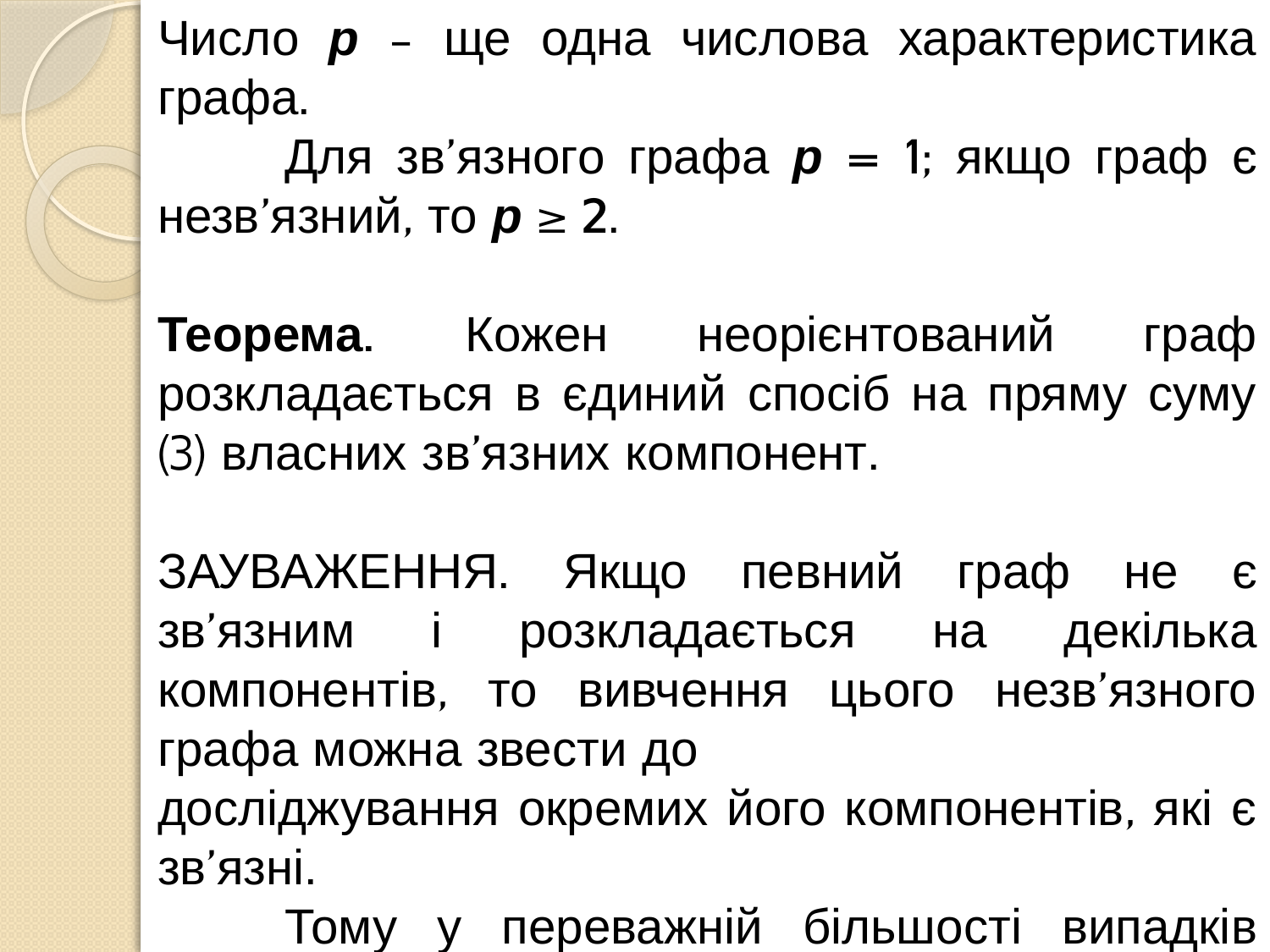

Число р – ще одна числова характеристика графа.
	Для зв’язного графа р = 1; якщо граф є незв’язний, то р ≥ 2.

Теорема. Кожен неорієнтований граф розкладається в єдиний спосіб на пряму суму (3) власних зв’язних компонент.

ЗАУВАЖЕННЯ. Якщо певний граф не є зв’язним і розкладається на декілька компонентів, то вивчення цього незв’язного графа можна звести до
досліджування окремих його компонентів, які є зв’язні.
	Тому у переважній більшості випадків має сенс припускати, що заданий граф є зв’язний.